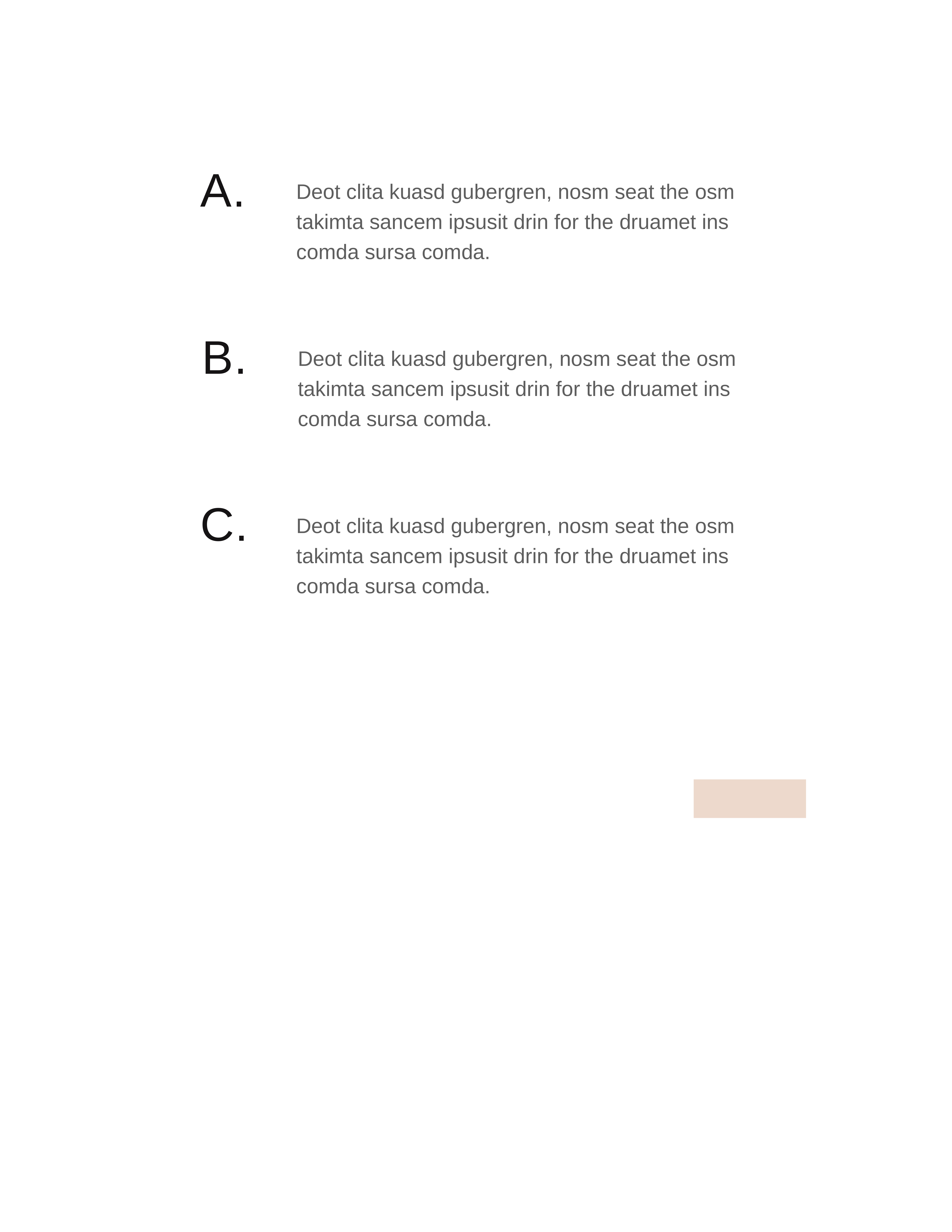

A.
Deot clita kuasd gubergren, nosm seat the osm takimta sancem ipsusit drin for the druamet ins comda sursa comda.
B.
Deot clita kuasd gubergren, nosm seat the osm takimta sancem ipsusit drin for the druamet ins comda sursa comda.
C.
Deot clita kuasd gubergren, nosm seat the osm takimta sancem ipsusit drin for the druamet ins comda sursa comda.